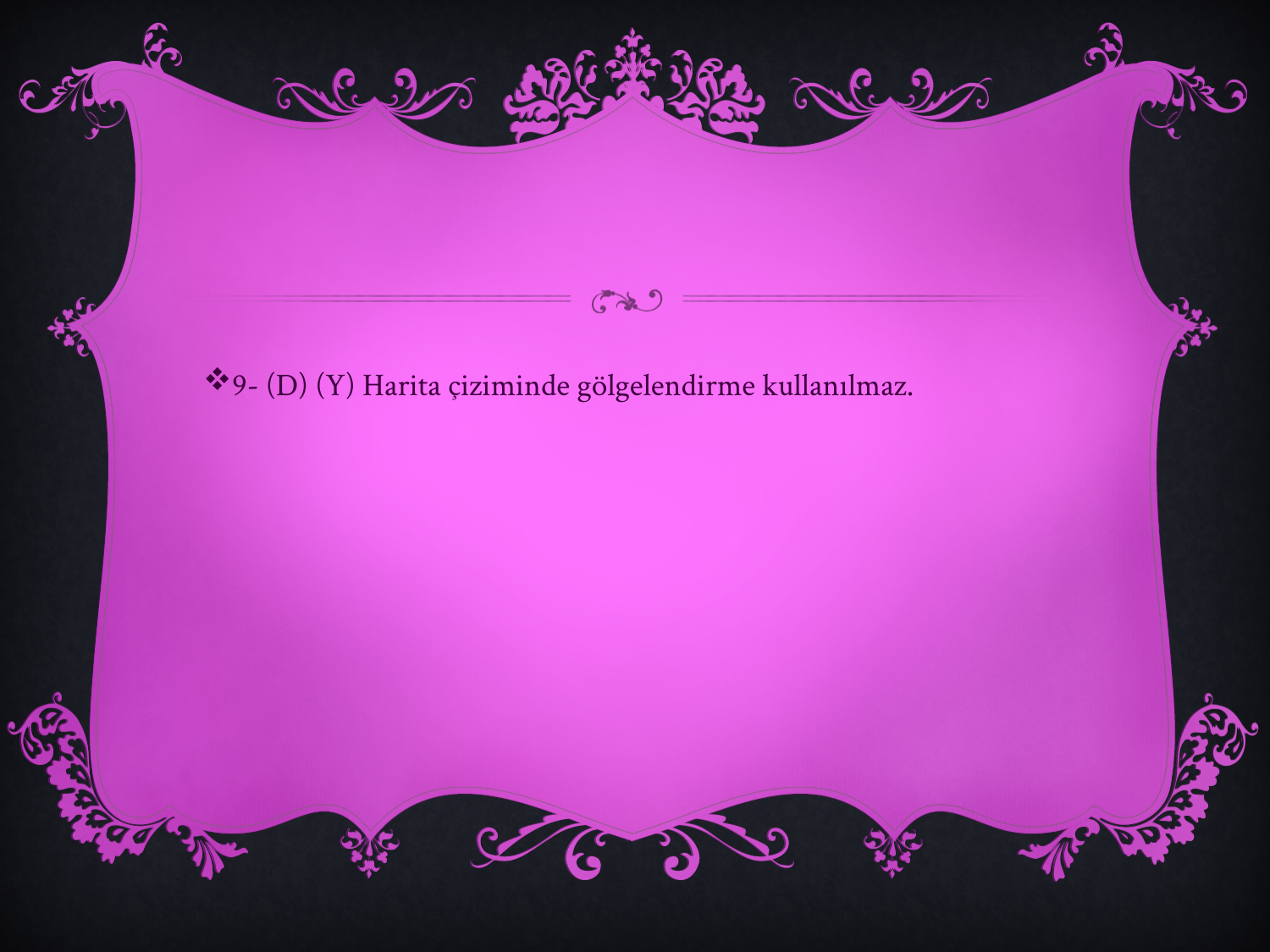

#
9- (D) (Y) Harita çiziminde gölgelendirme kullanılmaz.